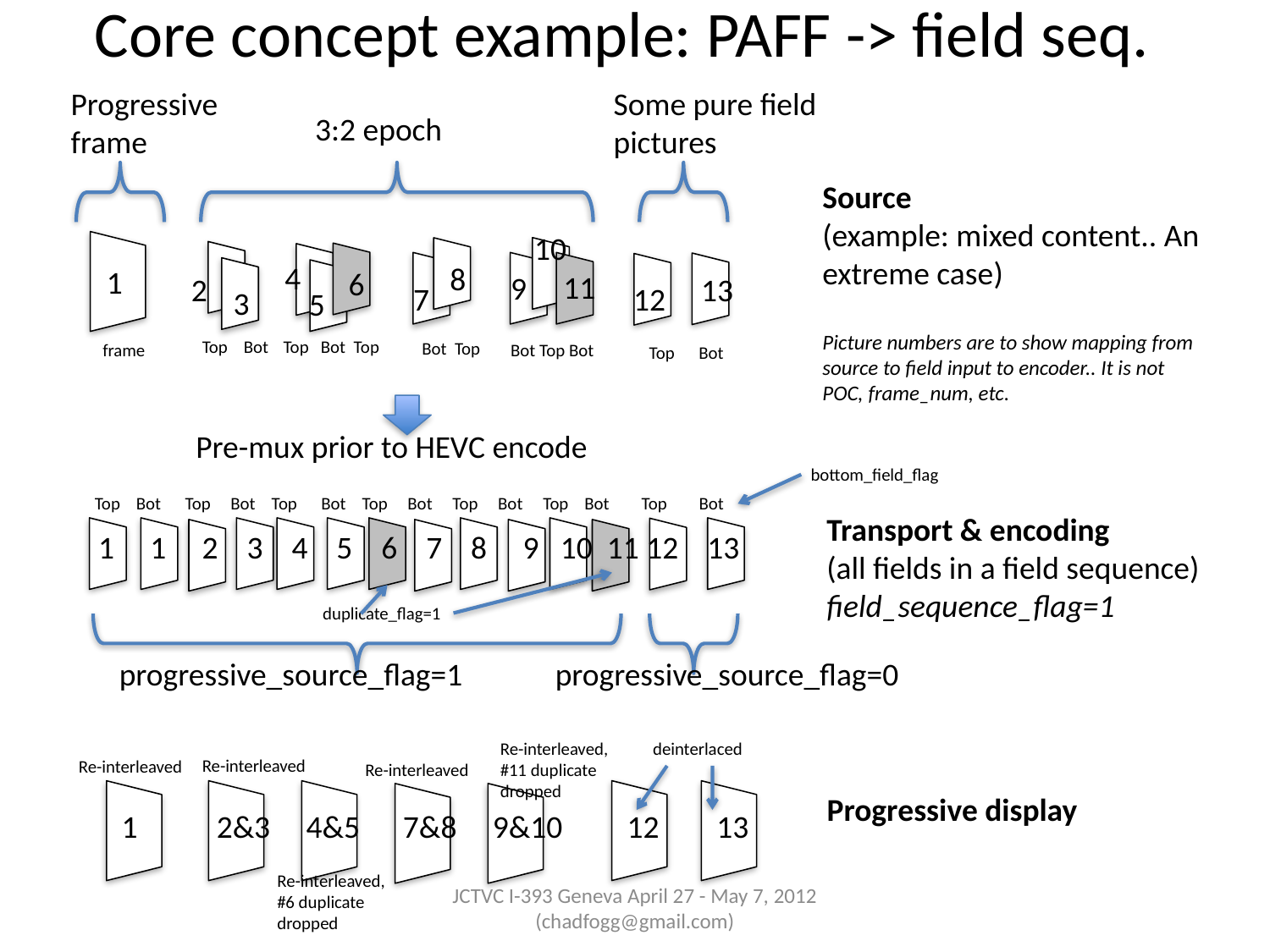

# Core concept example: PAFF -> field seq.

Progressive frame
Some pure field pictures
3:2 epoch

Source
(example: mixed content.. An extreme case)

Picture numbers are to show mapping from source to field input to encoder.. It is not POC, frame_num, etc.
10

Bot  Top

Top    Bot

Top   Bot  Top
4
8

1
6
11
9
2
13

12
7
3
5
frame
Bot Top Bot
Top      Bot

Pre-mux prior to HEVC encode
bottom_field_flag
Top    Bot      Top     Bot    Top      Bot    Top     Bot     Top     Bot     Top    Bot        Top        Bot
Transport & encoding
(all fields in a field sequence)
field_sequence_flag=1
1     1     2    3    4    5    6    7    8     9   10  11 12    13

duplicate_flag=1

progressive_source_flag=1
progressive_source_flag=0
Re-interleaved,
#11 duplicate dropped
deinterlaced
Re-interleaved
Re-interleaved
Re-interleaved
Progressive display
 1           2&3     4&5      7&8     9&10         12        13

Re-interleaved,
#6 duplicate dropped
JCTVC I-393 Geneva April 27 - May 7, 2012 (chadfogg@gmail.com)